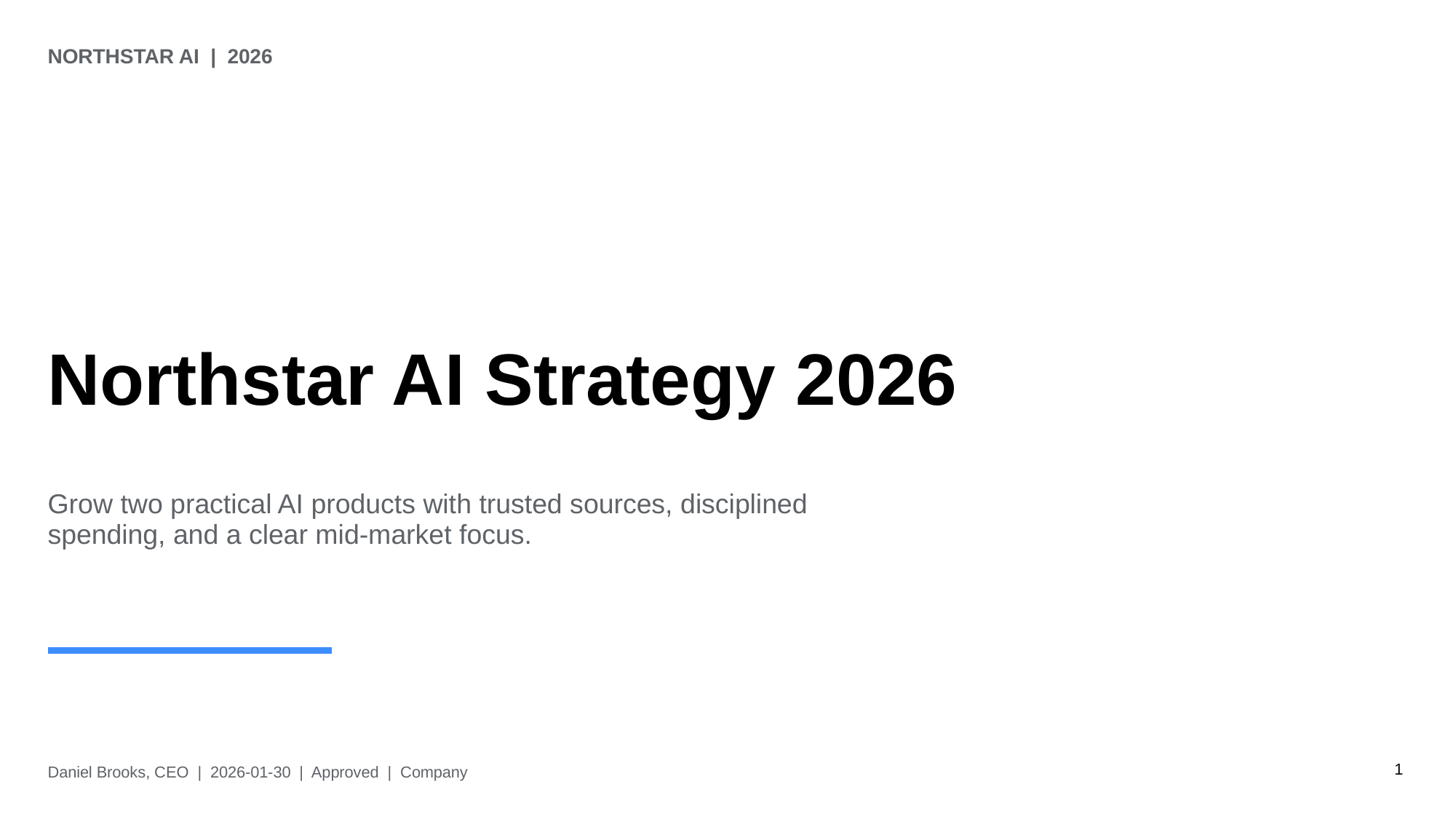

NORTHSTAR AI  |  2026
Northstar AI Strategy 2026
Grow two practical AI products with trusted sources, disciplined spending, and a clear mid-market focus.
1
Daniel Brooks, CEO  |  2026-01-30  |  Approved  |  Company